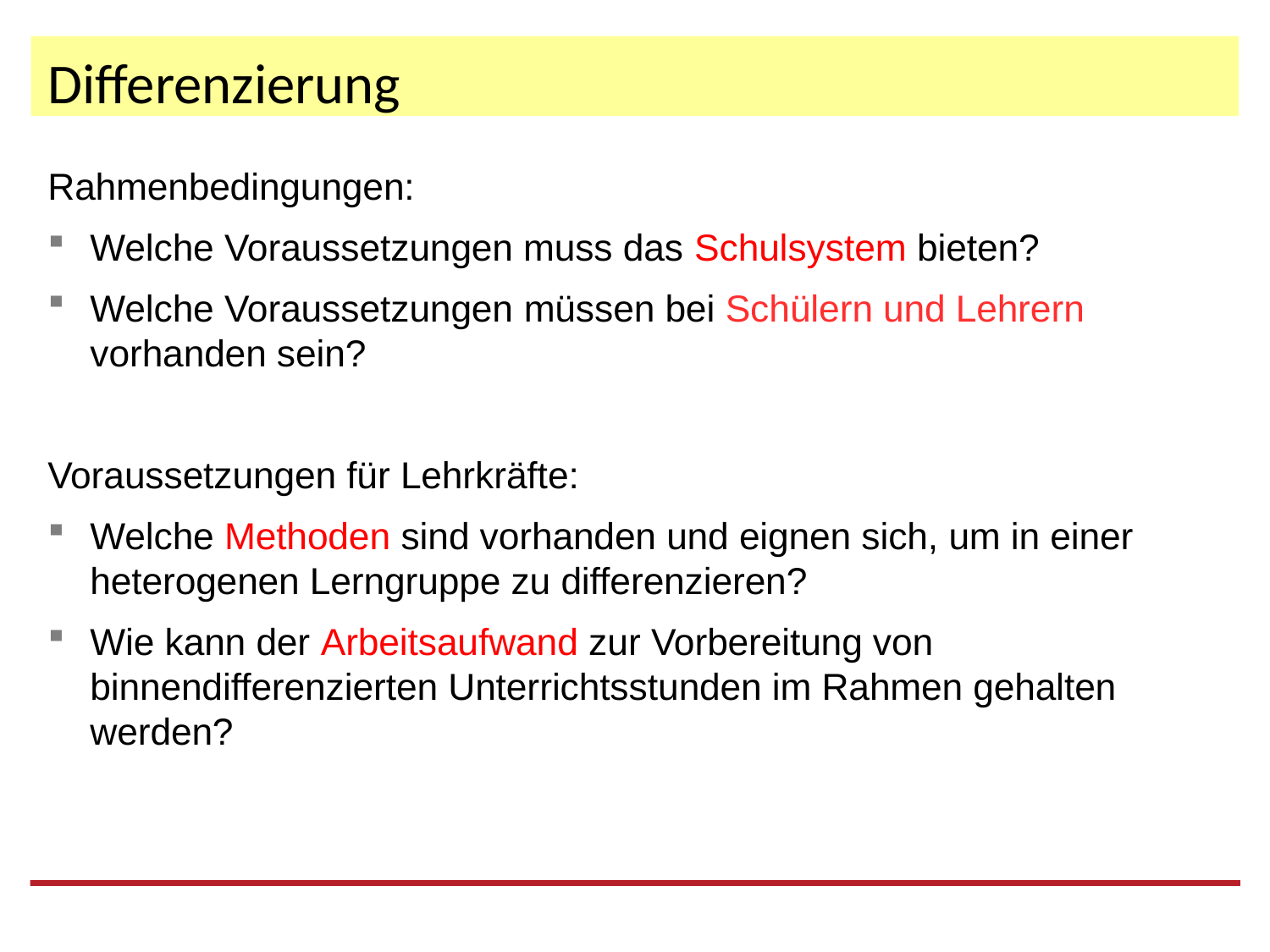

# Differenzierung
Rahmenbedingungen:
Welche Voraussetzungen muss das Schulsystem bieten?
Welche Voraussetzungen müssen bei Schülern und Lehrern vorhanden sein?

Voraussetzungen für Lehrkräfte:
Welche Methoden sind vorhanden und eignen sich, um in einer heterogenen Lerngruppe zu differenzieren?
Wie kann der Arbeitsaufwand zur Vorbereitung von binnendifferenzierten Unterrichtsstunden im Rahmen gehalten werden?